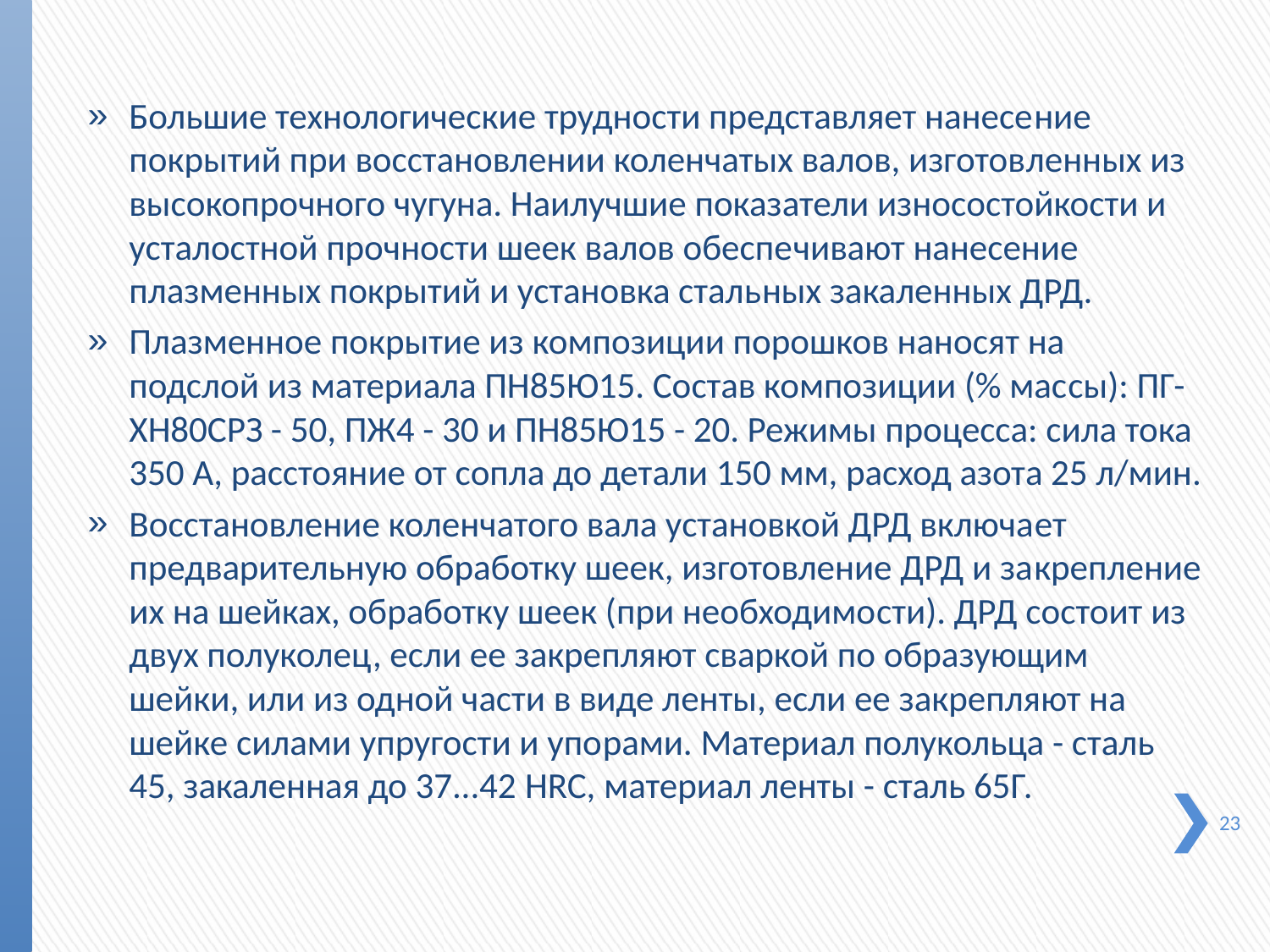

Большие технологические трудности представляет нанесе­ние покрытий при восстановлении коленчатых валов, изготов­ленных из высокопрочного чугуна. Наилучшие показатели износостойкости и усталостной прочности шеек валов обеспе­чивают нанесение плазменных покрытий и установка сталь­ных закаленных ДРД.
Плазменное покрытие из композиции порошков наносят на подслой из материала ПН85Ю15. Состав композиции (% мас­сы): ПГ-ХН80СРЗ - 50, ПЖ4 - 30 и ПН85Ю15 - 20. Режимы процесса: сила тока 350 А, расстояние от сопла до детали 150 мм, расход азота 25 л/мин.
Восстановление коленчатого вала установкой ДРД включа­ет предварительную обработку шеек, изготовление ДРД и за­крепление их на шейках, обработку шеек (при необходимо­сти). ДРД состоит из двух полуколец, если ее закрепляют сваркой по образующим шейки, или из одной части в виде ленты, если ее закрепляют на шейке силами упругости и упо­рами. Материал полукольца - сталь 45, закаленная до 37...42 HRC, материал ленты - сталь 65Г.

23